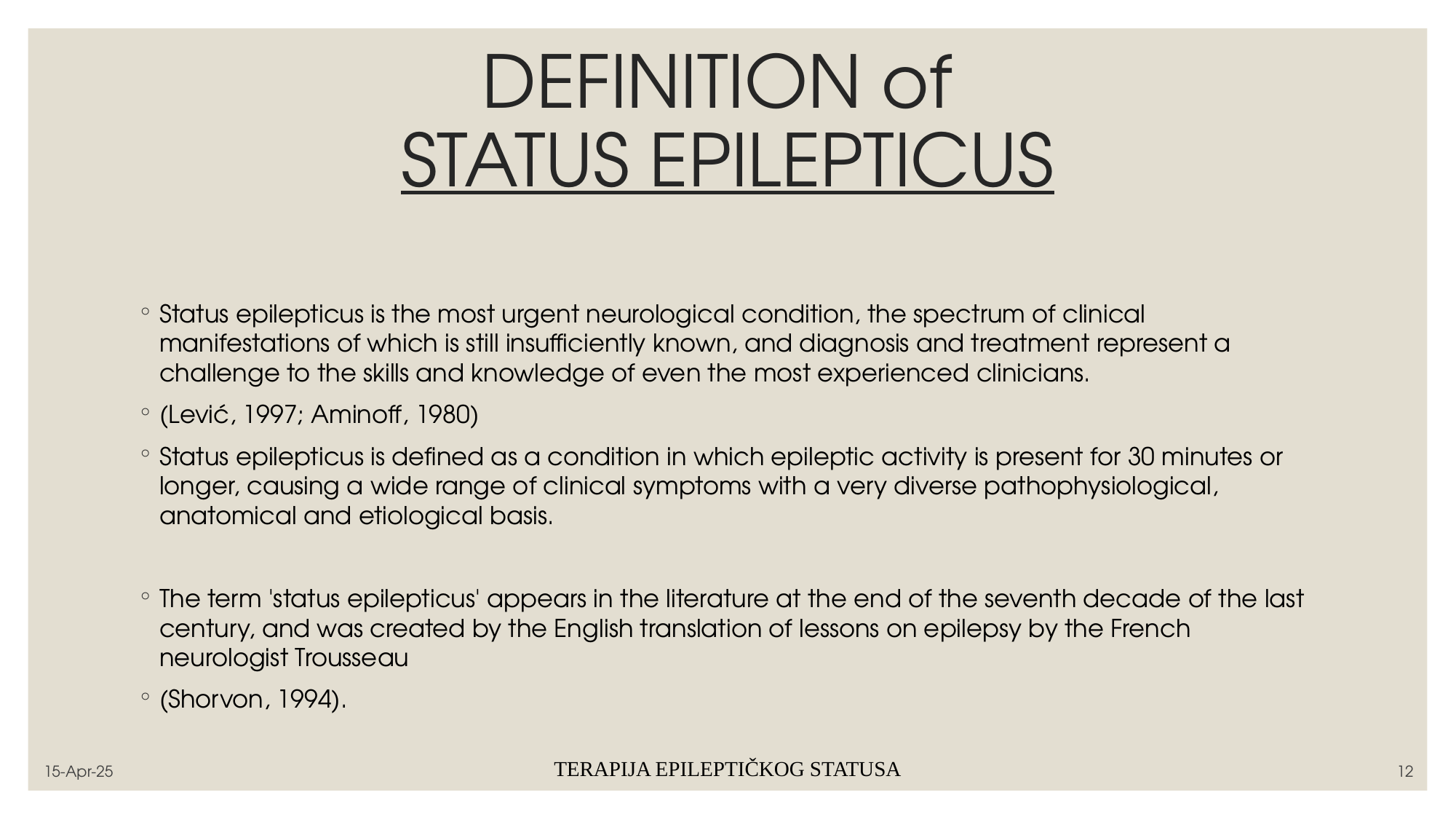

# DEFINITION of STATUS EPILEPTICUS

Status epilepticus is the most urgent neurological condition, the spectrum of clinical manifestations of which is still insufficiently known, and diagnosis and treatment represent a challenge to the skills and knowledge of even the most experienced clinicians.
(Lević, 1997; Aminoff, 1980)
Status epilepticus is defined as a condition in which epileptic activity is present for 30 minutes or longer, causing a wide range of clinical symptoms with a very diverse pathophysiological, anatomical and etiological basis.

The term 'status epilepticus' appears in the literature at the end of the seventh decade of the last century, and was created by the English translation of lessons on epilepsy by the French neurologist Trousseau
(Shorvon, 1994).
15-Apr-25
TERAPIJA EPILEPTIČKOG STATUSA
12